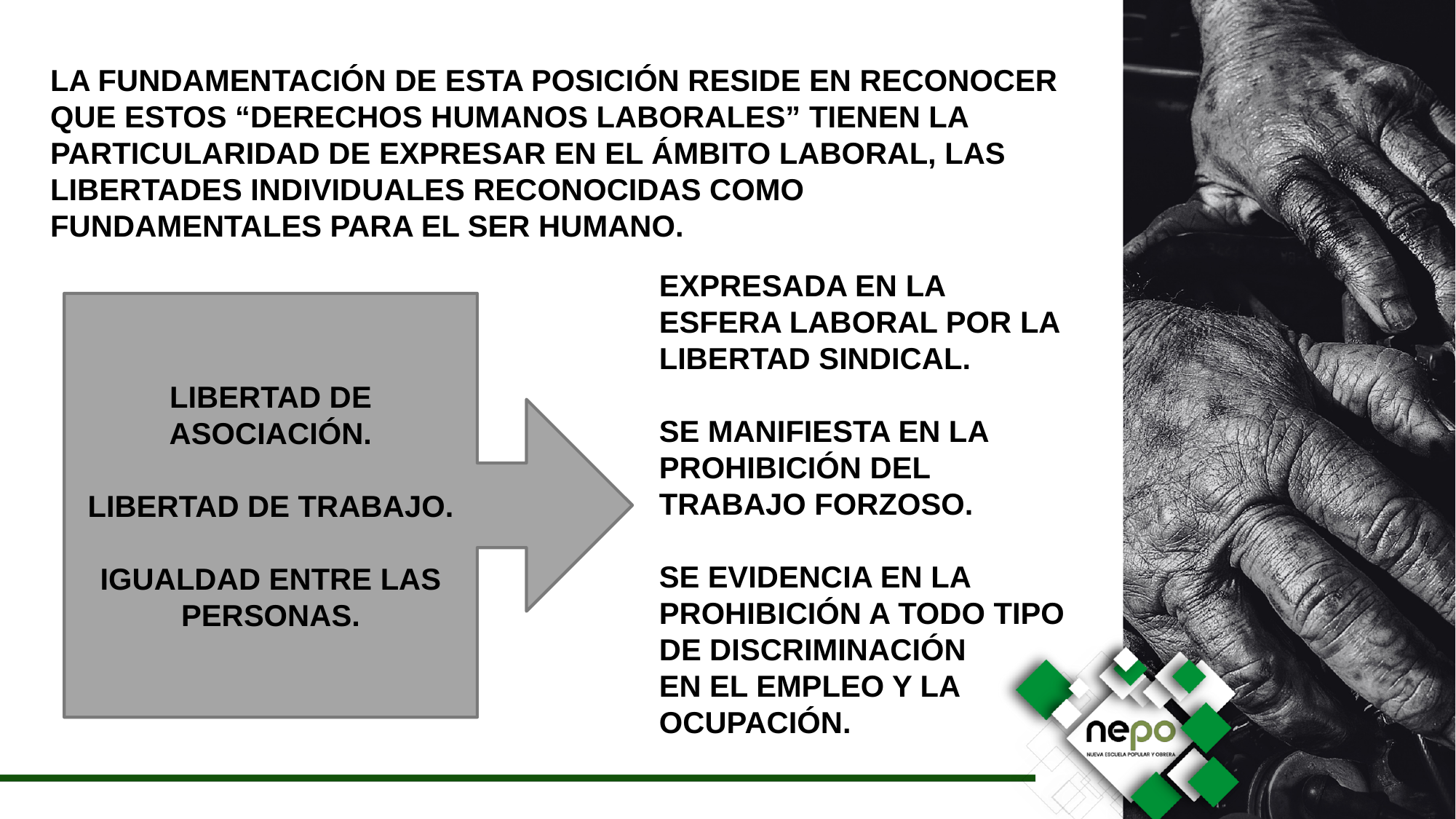

LA FUNDAMENTACIÓN DE ESTA POSICIÓN RESIDE EN RECONOCER QUE ESTOS “DERECHOS HUMANOS LABORALES” TIENEN LA PARTICULARIDAD DE EXPRESAR EN EL ÁMBITO LABORAL, LAS LIBERTADES INDIVIDUALES RECONOCIDAS COMO FUNDAMENTALES PARA EL SER HUMANO.
EXPRESADA EN LA ESFERA LABORAL POR LA LIBERTAD SINDICAL.

SE MANIFIESTA EN LA PROHIBICIÓN DEL TRABAJO FORZOSO.

SE EVIDENCIA EN LA PROHIBICIÓN A TODO TIPO DE DISCRIMINACIÓN
EN EL EMPLEO Y LA OCUPACIÓN.
LIBERTAD DE ASOCIACIÓN.

LIBERTAD DE TRABAJO.

IGUALDAD ENTRE LAS PERSONAS.